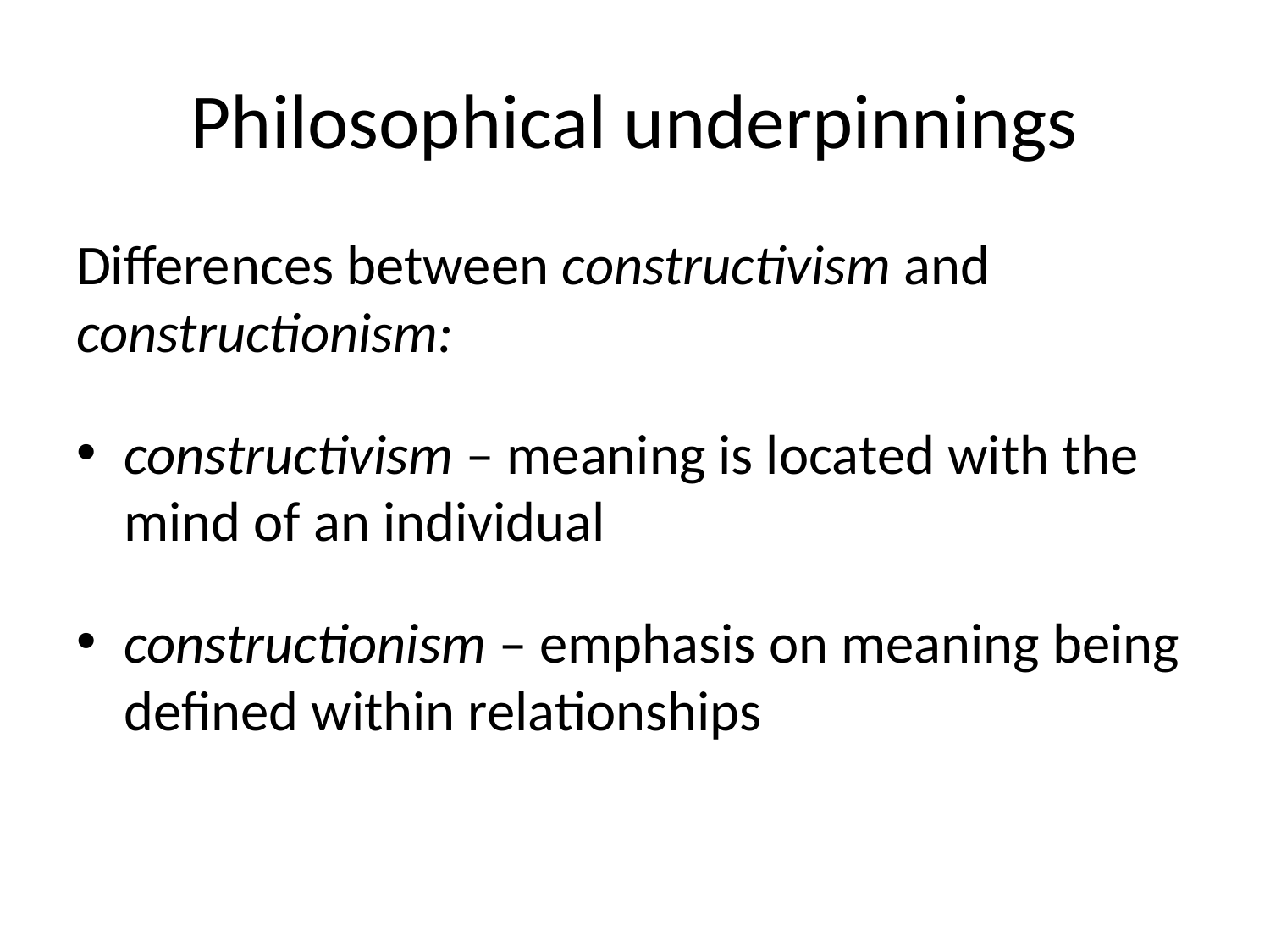

# Philosophical underpinnings
Differences between constructivism and constructionism:
constructivism – meaning is located with the mind of an individual
constructionism – emphasis on meaning being defined within relationships